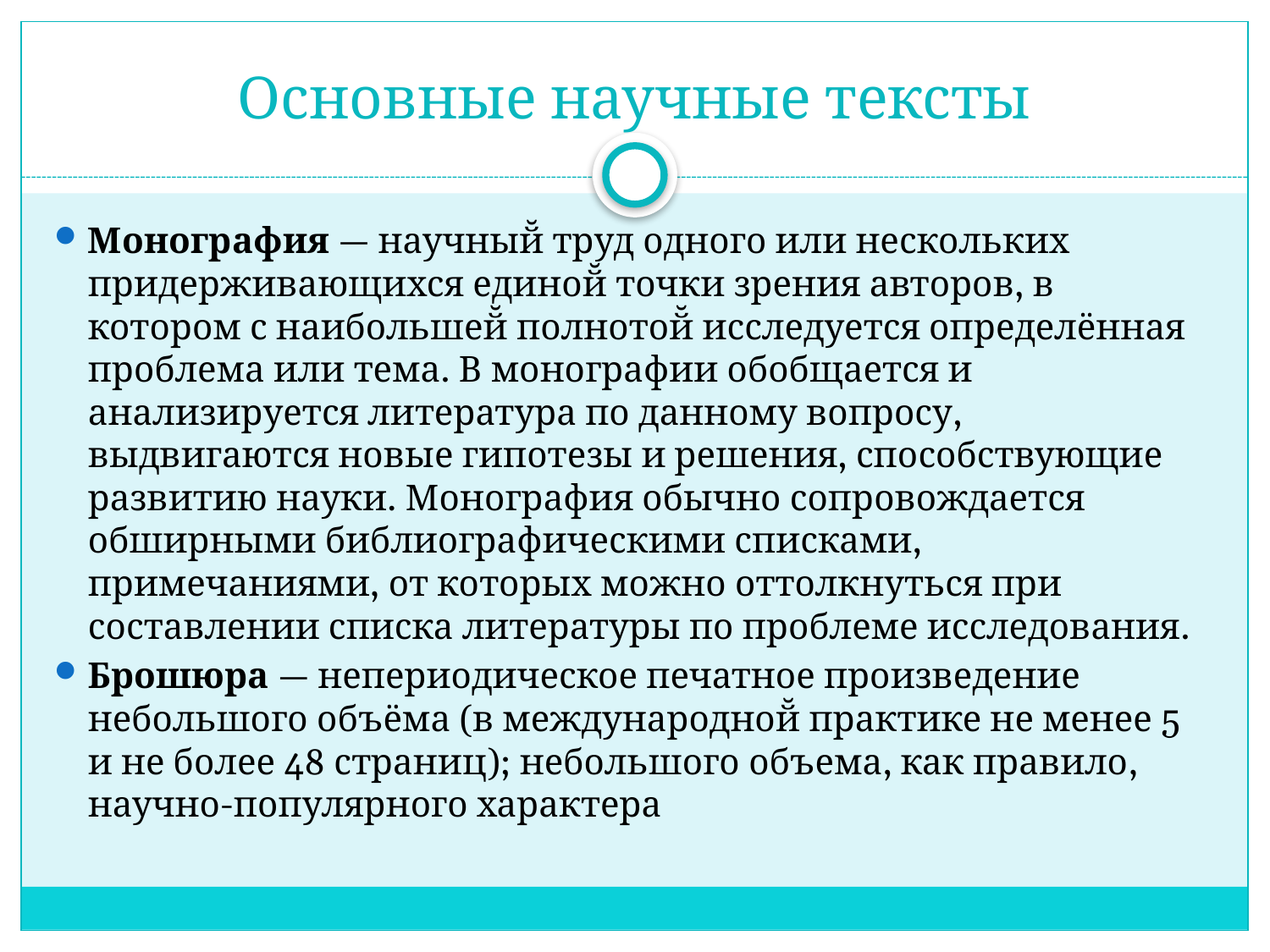

# Основные научные тексты
Монография — научный̆ труд одного или нескольких придерживающихся единой̆ точки зрения авторов, в котором с наибольшей̆ полнотой̆ исследуется определённая проблема или тема. В монографии обобщается и анализируется литература по данному вопросу, выдвигаются новые гипотезы и решения, способствующие развитию науки. Монография обычно сопровождается обширными библиографическими списками, примечаниями, от которых можно оттолкнуться при составлении списка литературы по проблеме исследования.
Брошюра — непериодическое печатное произведение небольшого объёма (в международной̆ практике не менее 5 и не более 48 страниц); небольшого объема, как правило, научно-популярного характера